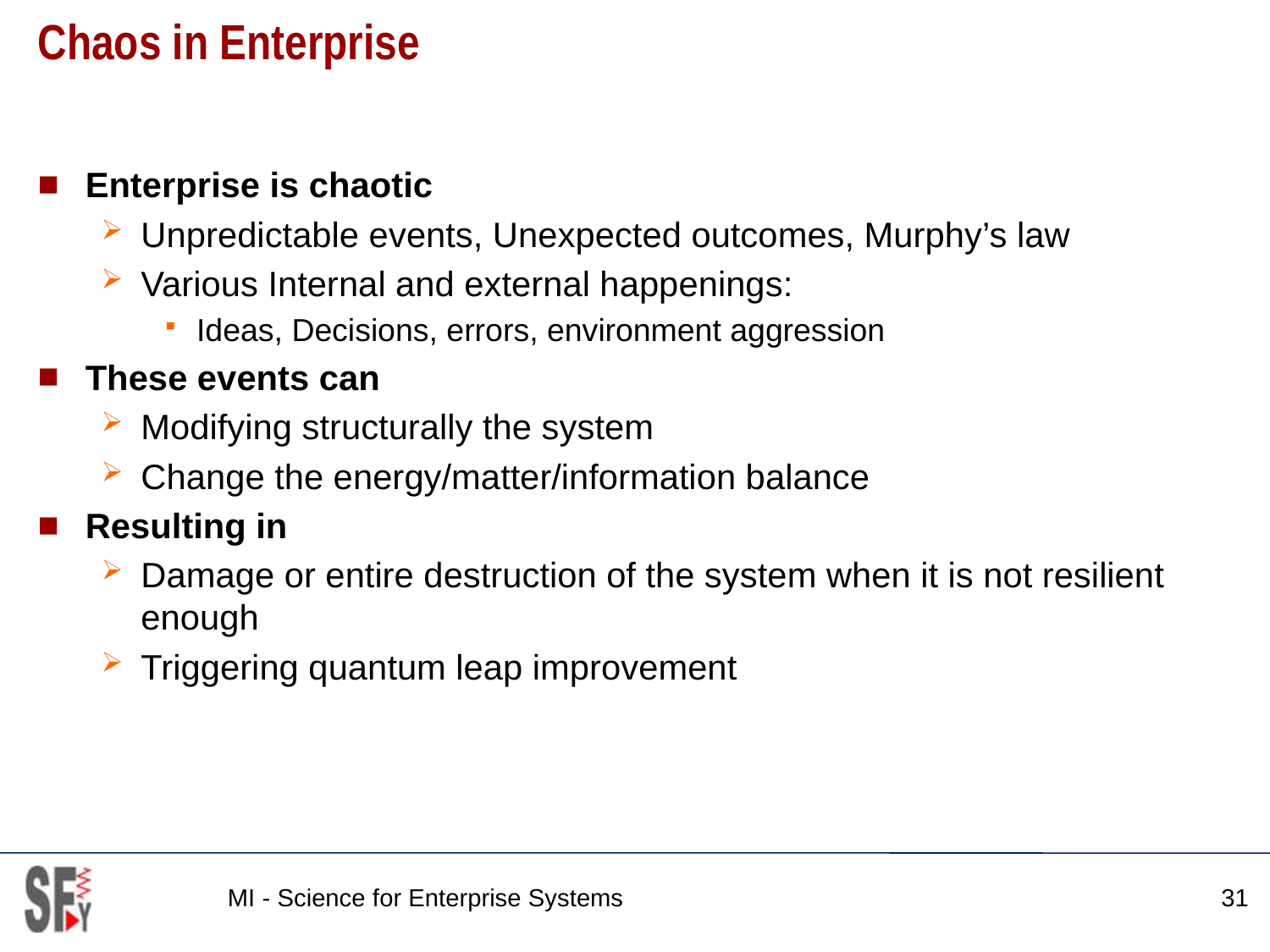

# Chaos in Enterprise
Enterprise is chaotic
Unpredictable events, Unexpected outcomes, Murphy’s law
Various Internal and external happenings:
Ideas, Decisions, errors, environment aggression
These events can
Modifying structurally the system
Change the energy/matter/information balance
Resulting in
Damage or entire destruction of the system when it is not resilient enough
Triggering quantum leap improvement

MI - Science for Enterprise Systems
31